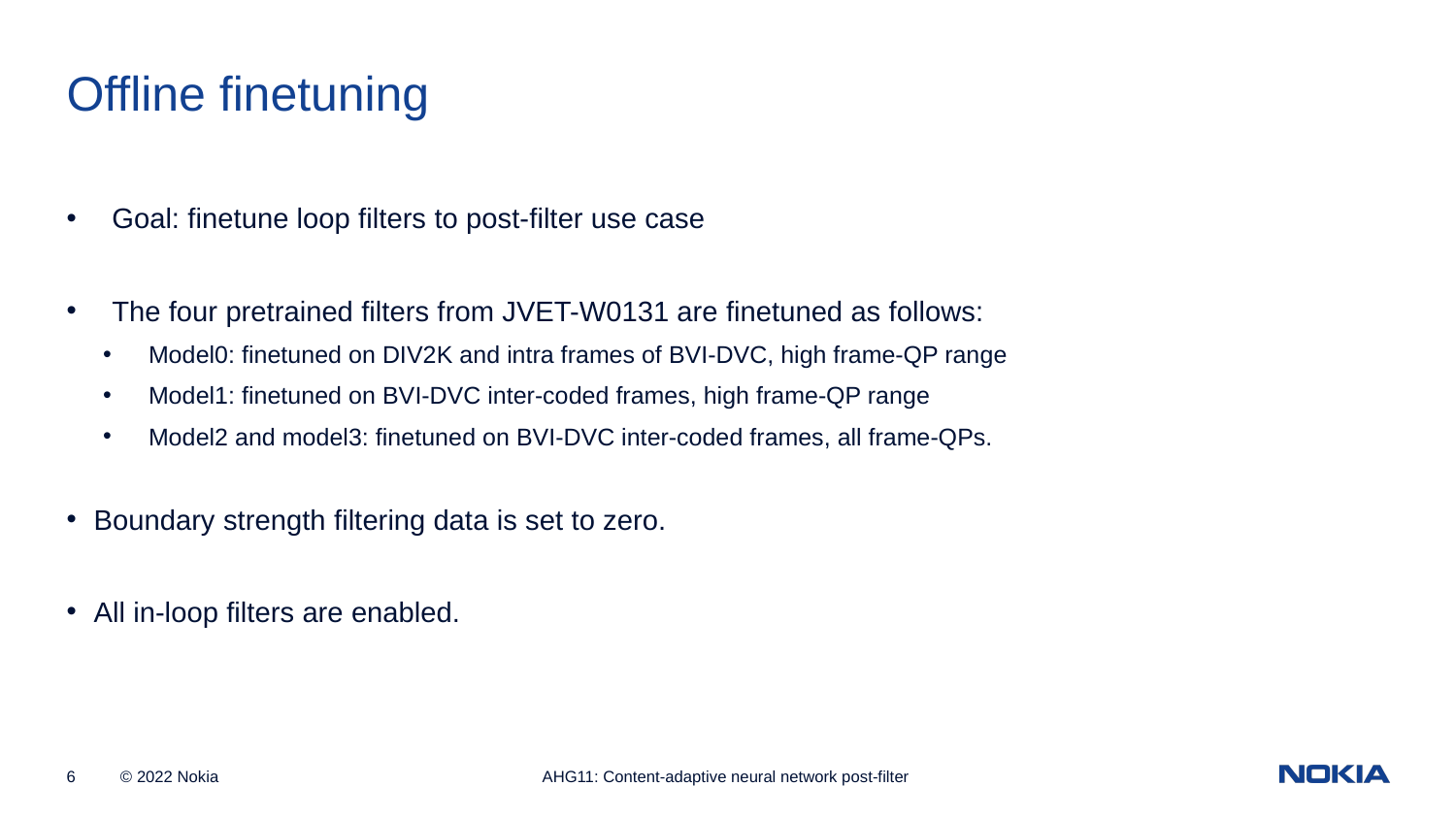

Offline finetuning

Goal: finetune loop filters to post-filter use case

The four pretrained filters from JVET-W0131 are finetuned as follows:
Model0: finetuned on DIV2K and intra frames of BVI-DVC, high frame-QP range
Model1: finetuned on BVI-DVC inter-coded frames, high frame-QP range
Model2 and model3: finetuned on BVI-DVC inter-coded frames, all frame-QPs.

Boundary strength filtering data is set to zero.

All in-loop filters are enabled.

AHG11: Content-adaptive neural network post-filter